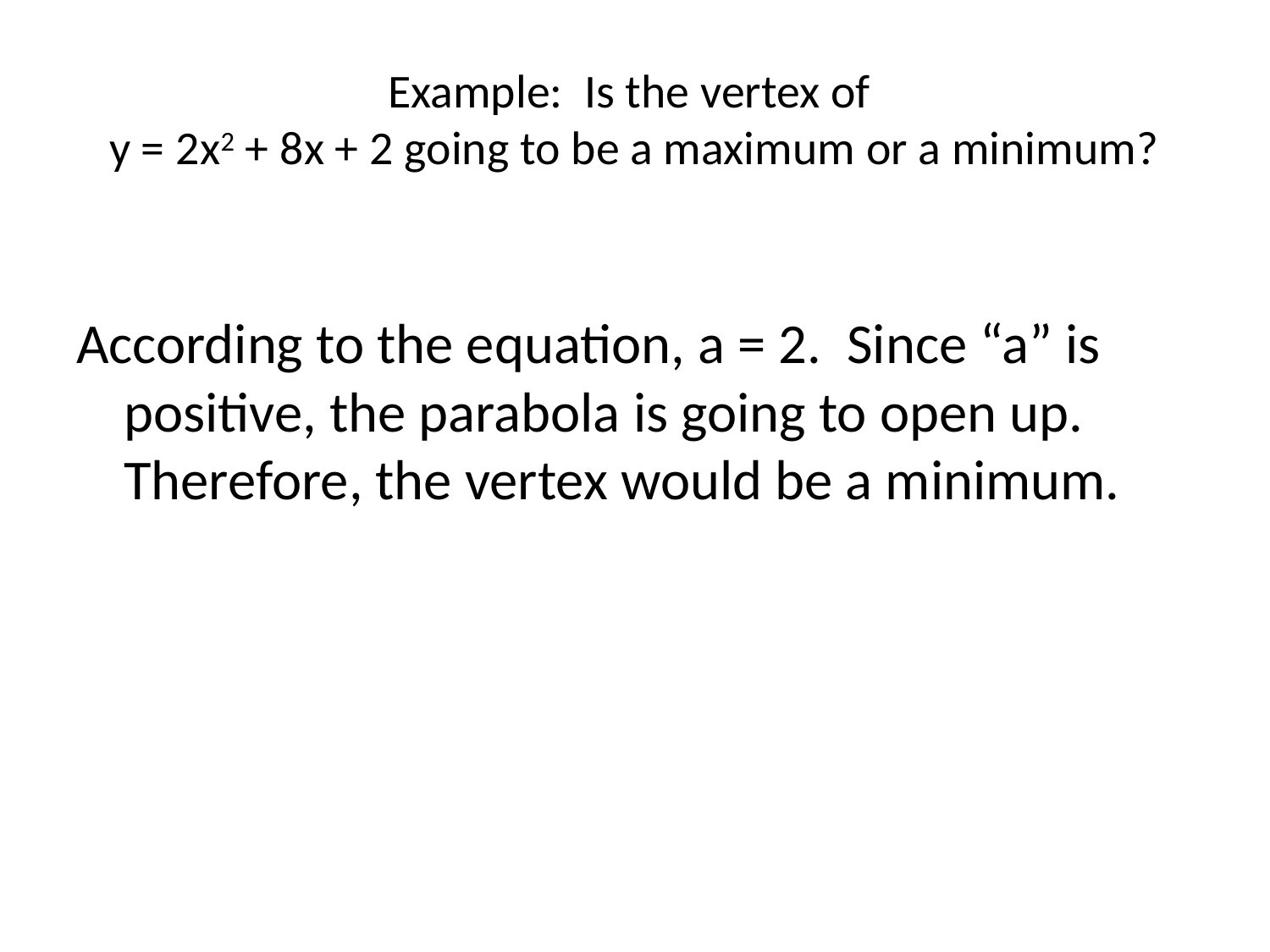

# Example:  Is the vertex of y = 2x2 + 8x + 2 going to be a maximum or a minimum?

According to the equation, a = 2.  Since “a” is positive, the parabola is going to open up.  Therefore, the vertex would be a minimum.